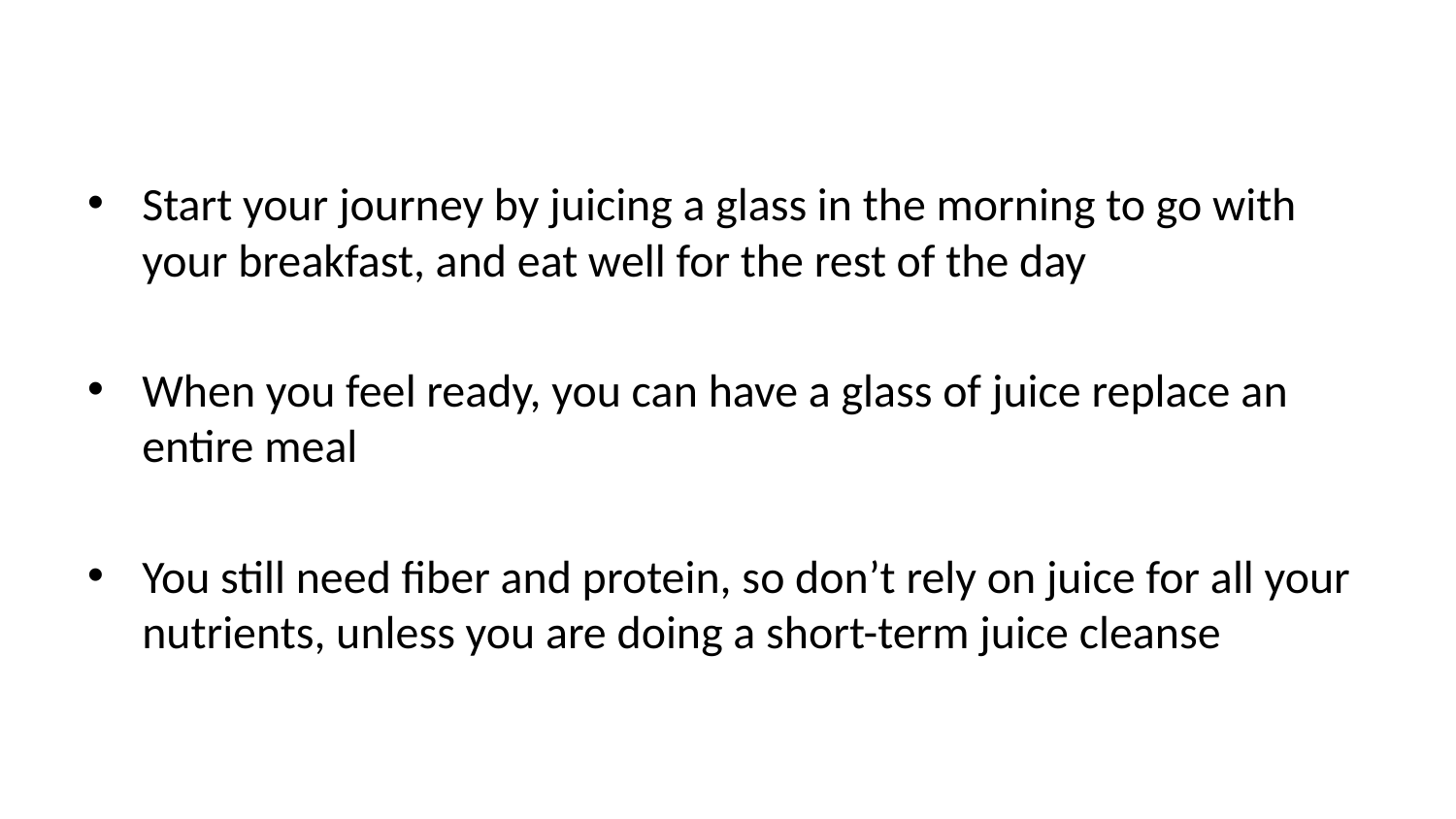

Start your journey by juicing a glass in the morning to go with your breakfast, and eat well for the rest of the day

When you feel ready, you can have a glass of juice replace an entire meal

You still need fiber and protein, so don’t rely on juice for all your nutrients, unless you are doing a short-term juice cleanse